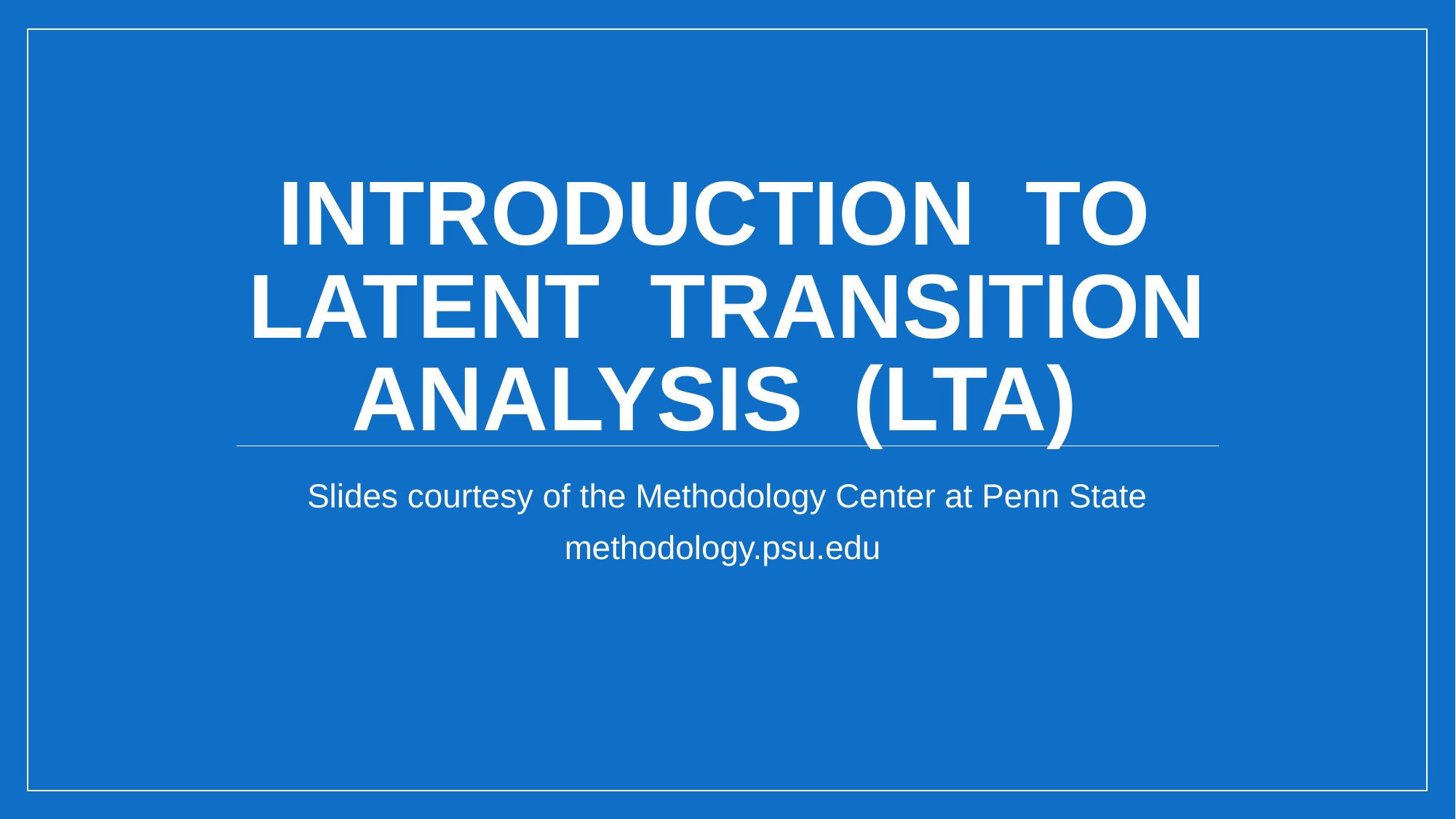

# Introduction  to Latent  Transition Analysis  (LTA)
Slides courtesy of the Methodology Center at Penn State
methodology.psu.edu